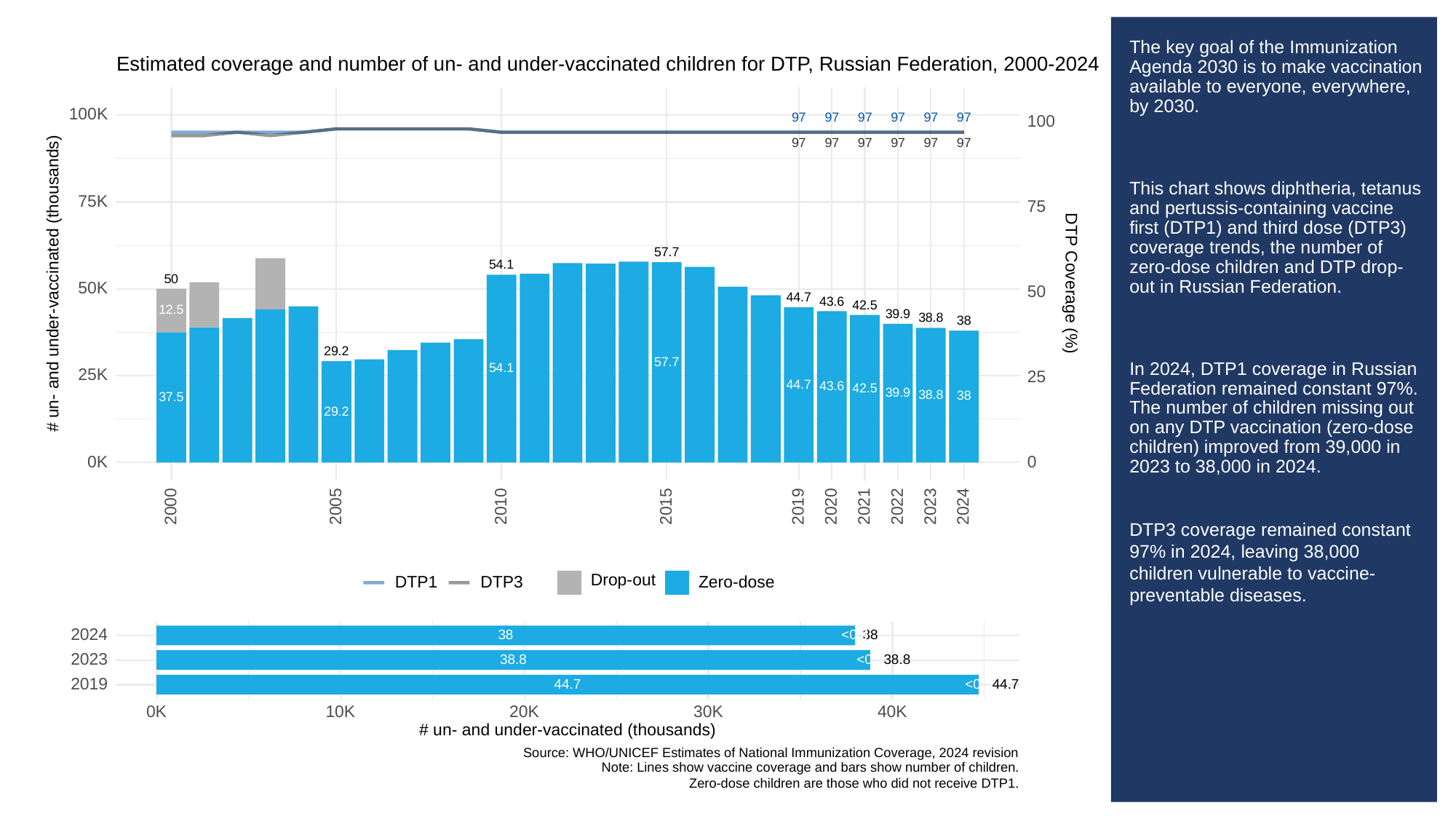

# The key goal of the Immunization Agenda 2030 is to make vaccination available to everyone, everywhere, by 2030.

This chart shows diphtheria, tetanus and pertussis-containing vaccine first (DTP1) and third dose (DTP3) coverage trends, the number of zero-dose children and DTP drop-out in Russian Federation.

In 2024, DTP1 coverage in Russian Federation remained constant 97%. The number of children missing out on any DTP vaccination (zero-dose children) improved from 39,000 in 2023 to 38,000 in 2024.

DTP3 coverage remained constant 97% in 2024, leaving 38,000 children vulnerable to vaccine-preventable diseases.

Estimated coverage and number of un- and under-vaccinated children for DTP, Russian Federation, 2000-2024

100K
97
97
97
97
97
97

100

97
97
97
97
97
97

75K
75

57.7

54.1

50

# un- and under-vaccinated (thousands)
DTP Coverage (%)

50K
50

44.7

43.6
42.5
12.5

39.9

38.8

38

29.2

57.7

54.1
25K
25

44.7
43.6
42.5
39.9
38.8
38
37.5
29.2

0K
0

2023
2000
2005
2010
2015
2019
2020
2021
2022
2024

Drop-out
DTP3
Zero-dose
DTP1

2024
38
38
<0.5

2023
38.8
38.8
<0.5

2019
<0.5
44.7
44.7

30K
0K
10K
20K
40K
# un- and under-vaccinated (thousands)
Source: WHO/UNICEF Estimates of National Immunization Coverage, 2024 revision
Note: Lines show vaccine coverage and bars show number of children.
Zero-dose children are those who did not receive DTP1.